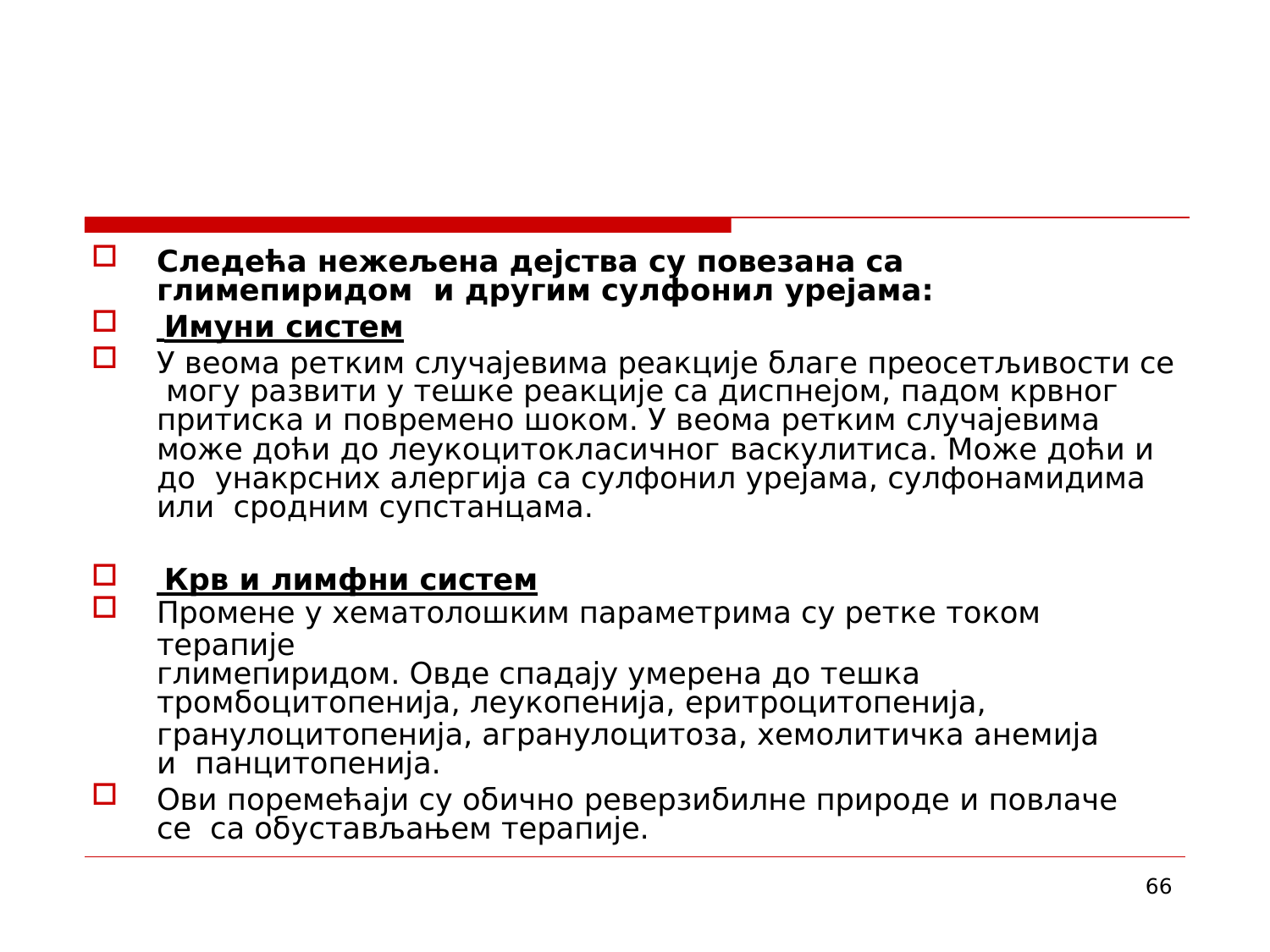

Следећа нежељена дејства су повезана са глимепиридом  и другим сулфонил урејама:
 Имуни систем
У веома ретким случајевима реакције благе преосетљивости се  могу развити у тешке реакције са диспнејом, падом крвног  притиска и повремено шоком. У веома ретким случајевима  може доћи до леукоцитокласичног васкулитиса. Може доћи и до  унакрсних алергија са сулфонил урејама, сулфонамидима или  сродним супстанцама.

 Крв и лимфни систем
Промене у хематолошким параметрима су ретке током терапије
глимепиридом. Овде спадају умерена до тешка
тромбоцитопенија, леукопенија, еритроцитопенија,
гранулоцитопенија, агранулоцитоза, хемолитичка анемија и  панцитопенија.
Ови поремећаји су обично реверзибилне природе и повлаче се  са обустављањем терапије.

66